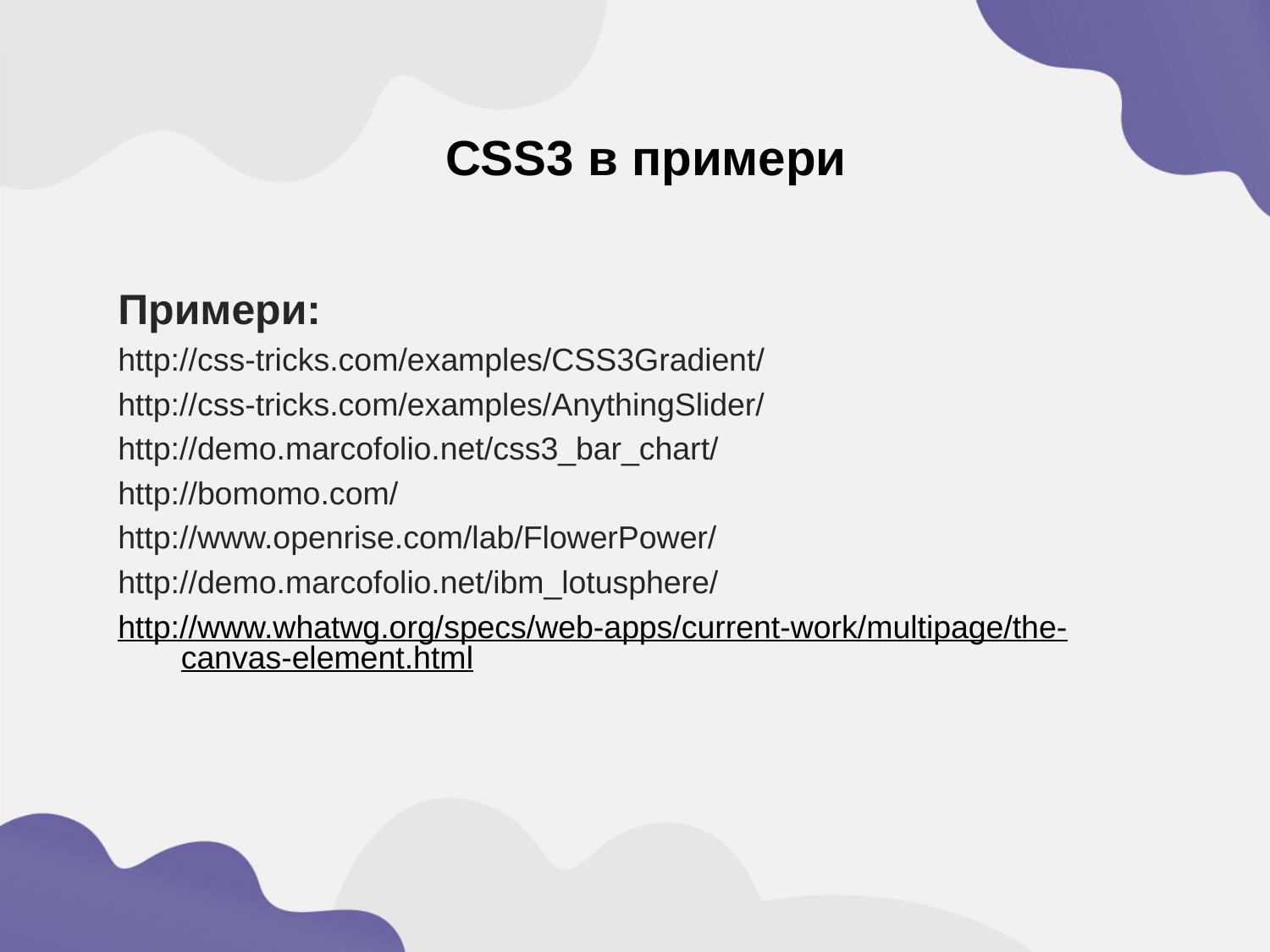

CSS3 в примери
Примери:
http://css-tricks.com/examples/CSS3Gradient/
http://css-tricks.com/examples/AnythingSlider/
http://demo.marcofolio.net/css3_bar_chart/
http://bomomo.com/
http://www.openrise.com/lab/FlowerPower/
http://demo.marcofolio.net/ibm_lotusphere/
http://www.whatwg.org/specs/web-apps/current-work/multipage/the-canvas-element.html